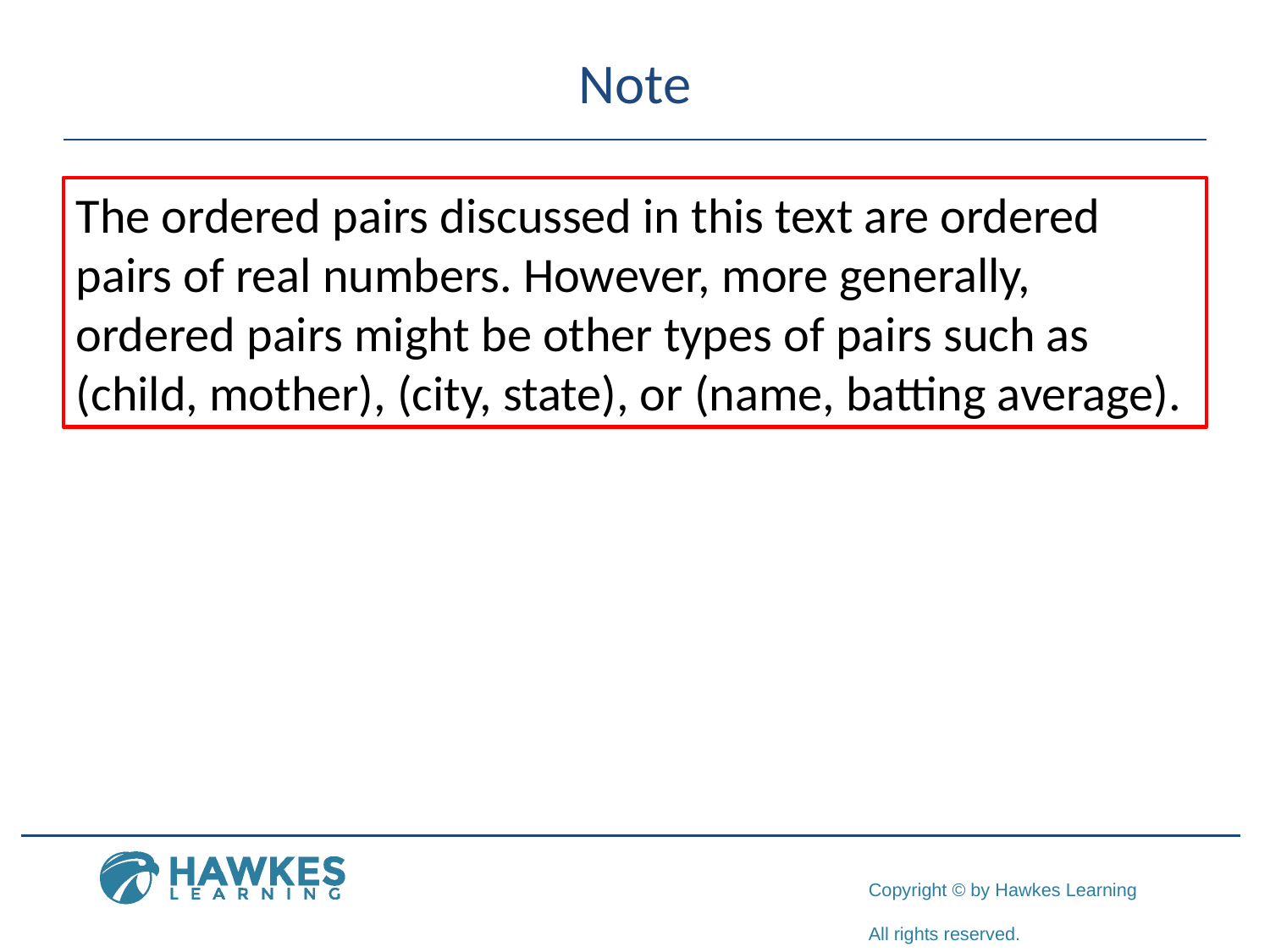

# Note
The ordered pairs discussed in this text are ordered pairs of real numbers. However, more generally, ordered pairs might be other types of pairs such as (child, mother), (city, state), or (name, batting average).